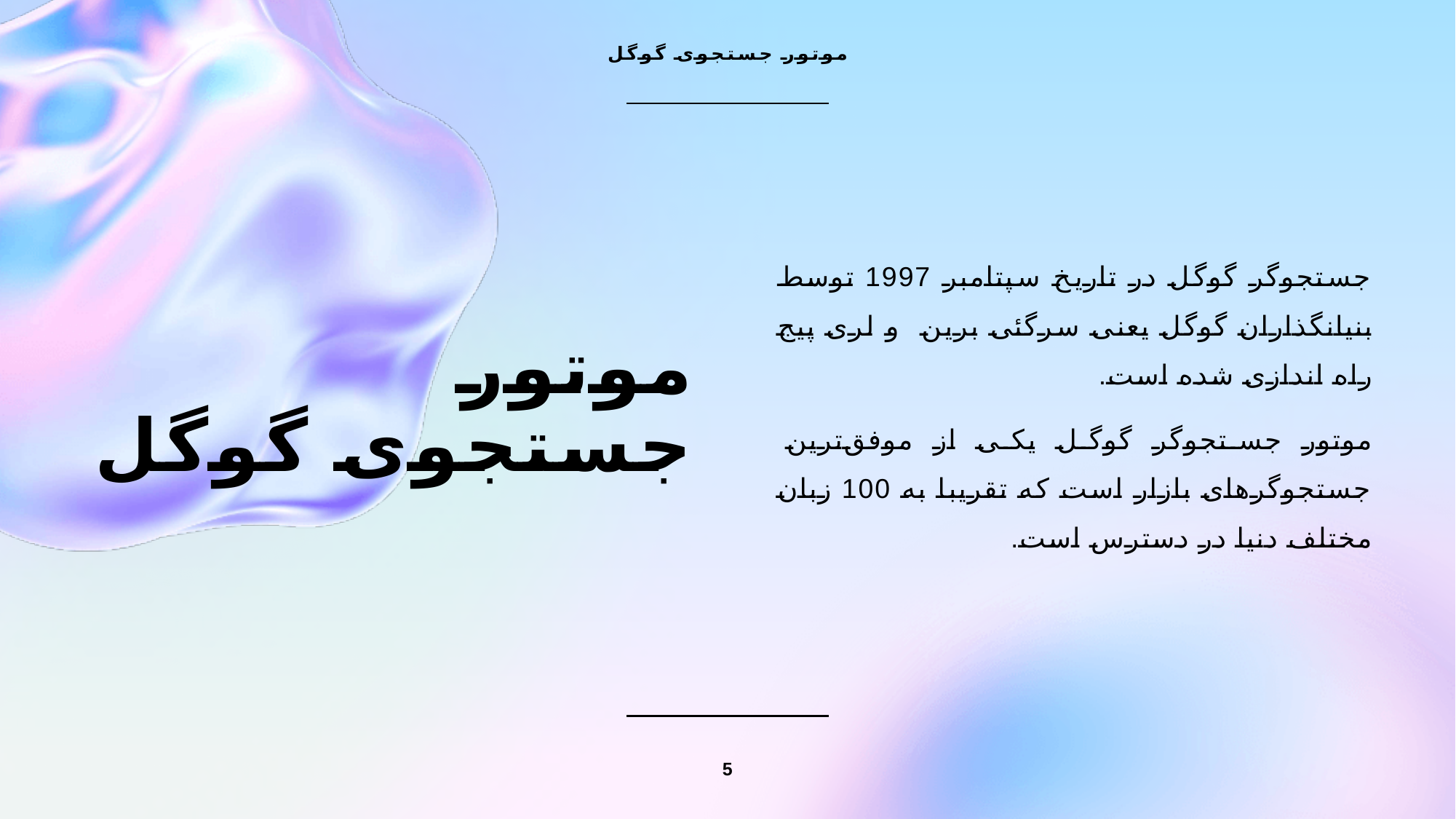

موتور جستجوی گوگل
# موتور جستجوی گوگل
جستجوگر گوگل در تاریخ سپتامبر 1997 توسط بنیانگذاران گوگل یعنی سرگئی برین  و لری پیج راه اندازی شده است.
موتور جستجوگر گوگل یکی از موفق‌ترین جستجوگرهای بازار است که تقریبا به 100 زبان مختلف دنیا در دسترس است.

5